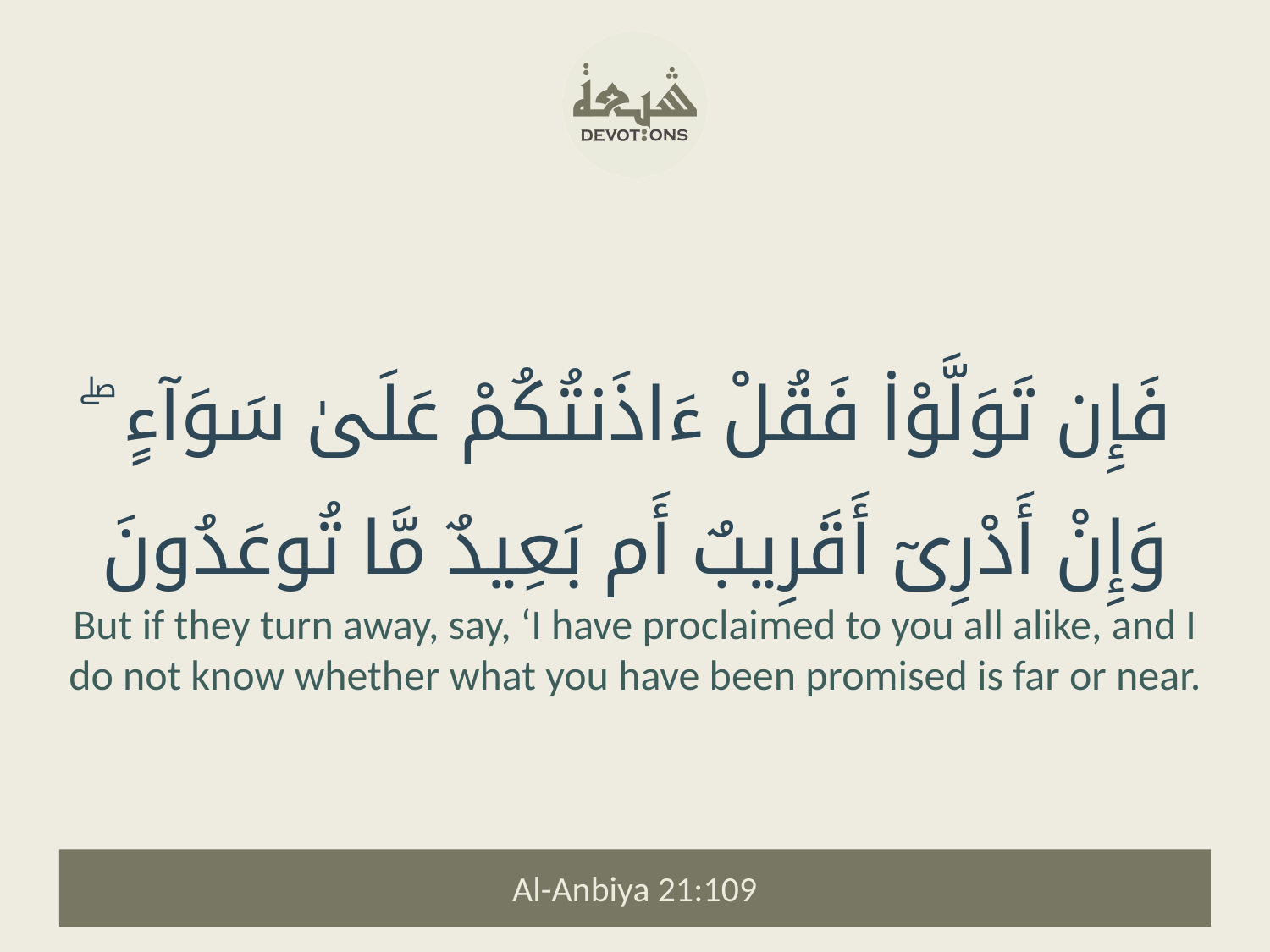

فَإِن تَوَلَّوْا۟ فَقُلْ ءَاذَنتُكُمْ عَلَىٰ سَوَآءٍ ۖ وَإِنْ أَدْرِىٓ أَقَرِيبٌ أَم بَعِيدٌ مَّا تُوعَدُونَ
But if they turn away, say, ‘I have proclaimed to you all alike, and I do not know whether what you have been promised is far or near.
Al-Anbiya 21:109